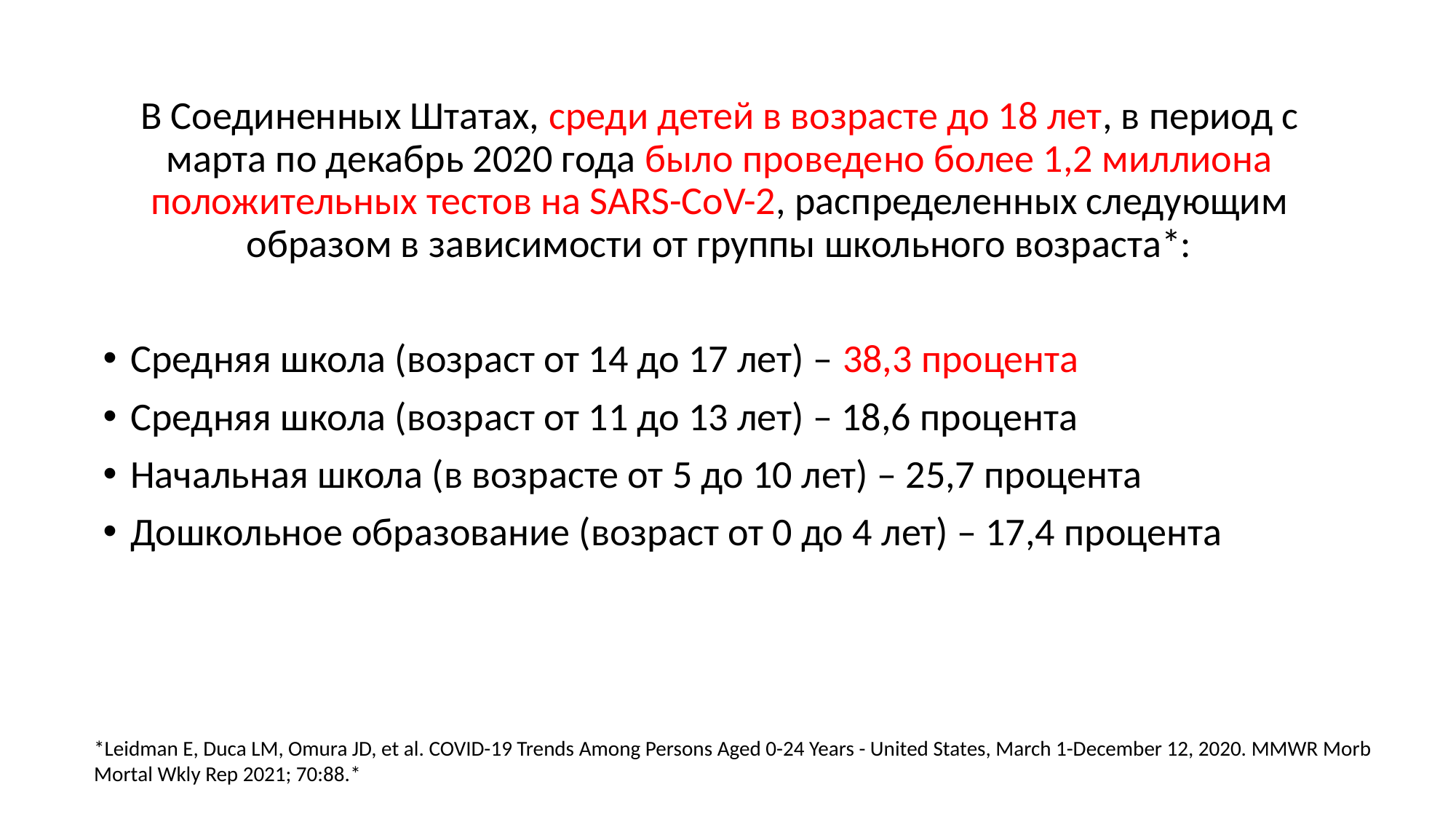

В Соединенных Штатах, среди детей в возрасте до 18 лет, в период с марта по декабрь 2020 года было проведено более 1,2 миллиона положительных тестов на SARS-CoV-2, распределенных следующим образом в зависимости от группы школьного возраста*:

Средняя школа (возраст от 14 до 17 лет) – 38,3 процента
Средняя школа (возраст от 11 до 13 лет) – 18,6 процента
Начальная школа (в возрасте от 5 до 10 лет) – 25,7 процента
Дошкольное образование (возраст от 0 до 4 лет) – 17,4 процента
*Leidman E, Duca LM, Omura JD, et al. COVID-19 Trends Among Persons Aged 0-24 Years - United States, March 1-December 12, 2020. MMWR Morb Mortal Wkly Rep 2021; 70:88.*